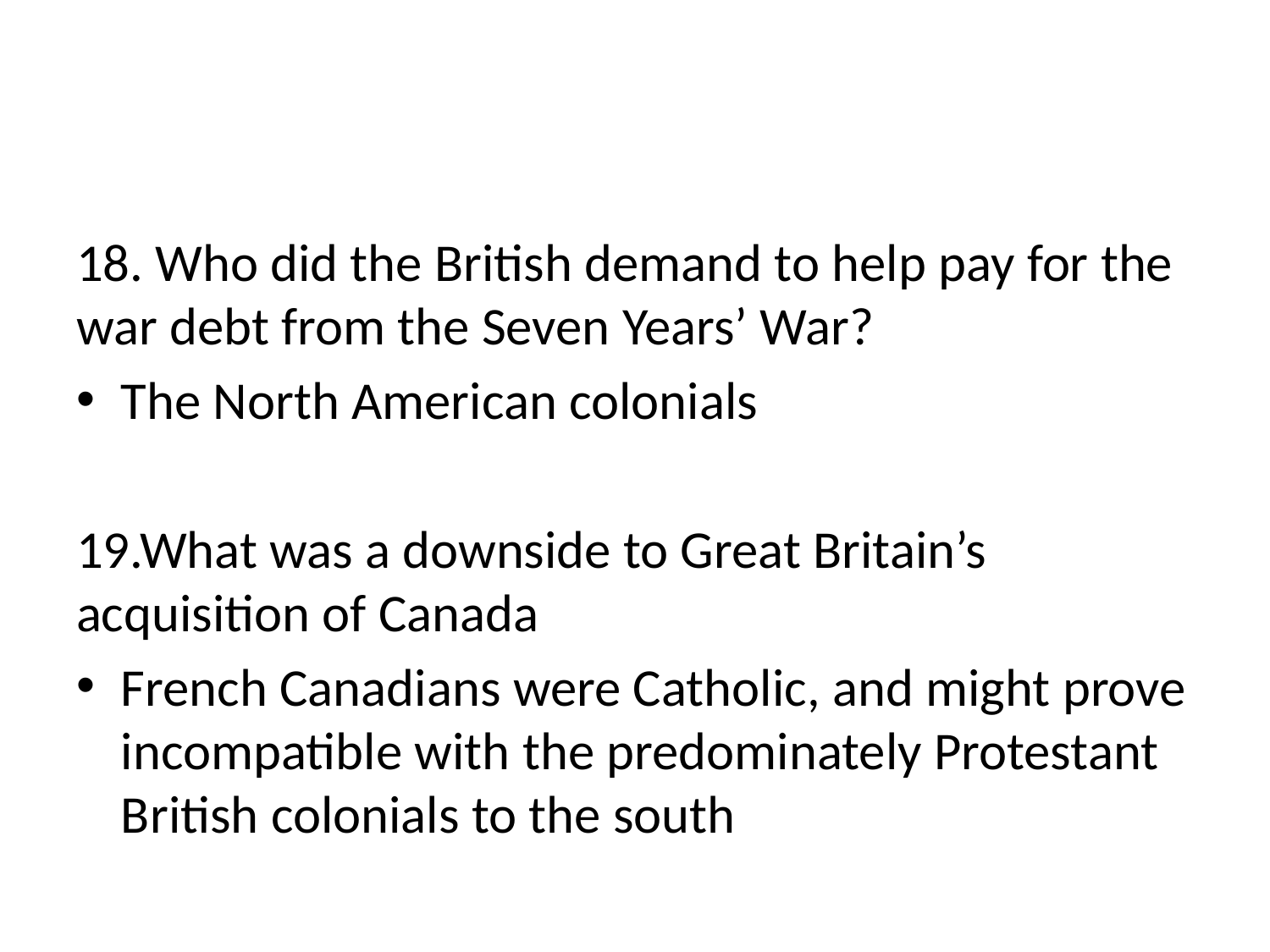

#
18. Who did the British demand to help pay for the war debt from the Seven Years’ War?
The North American colonials

19.What was a downside to Great Britain’s acquisition of Canada
French Canadians were Catholic, and might prove incompatible with the predominately Protestant British colonials to the south